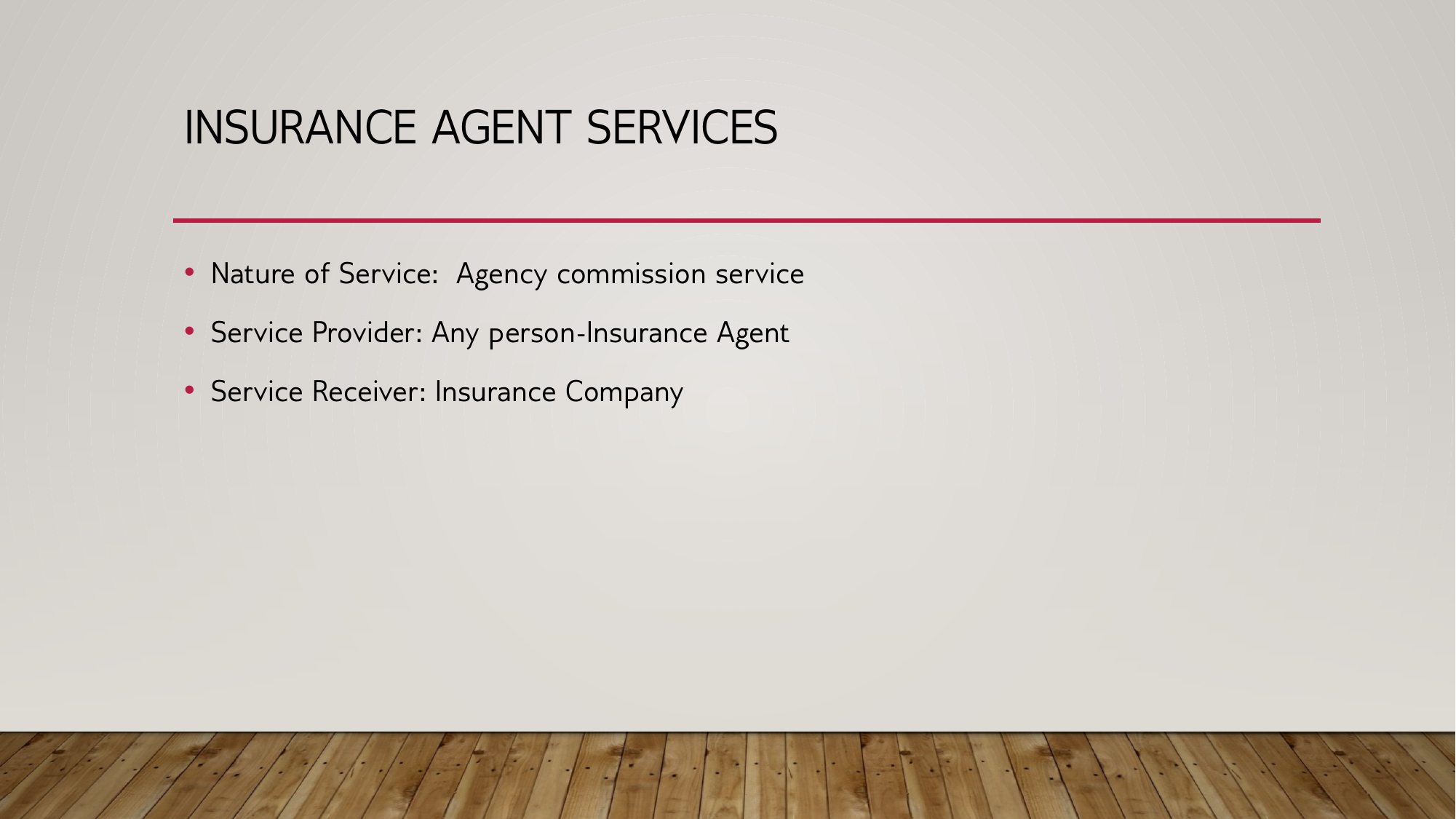

# Insurance agent services
Nature of Service:  Agency commission service
Service Provider: Any person-Insurance Agent
Service Receiver: Insurance Company